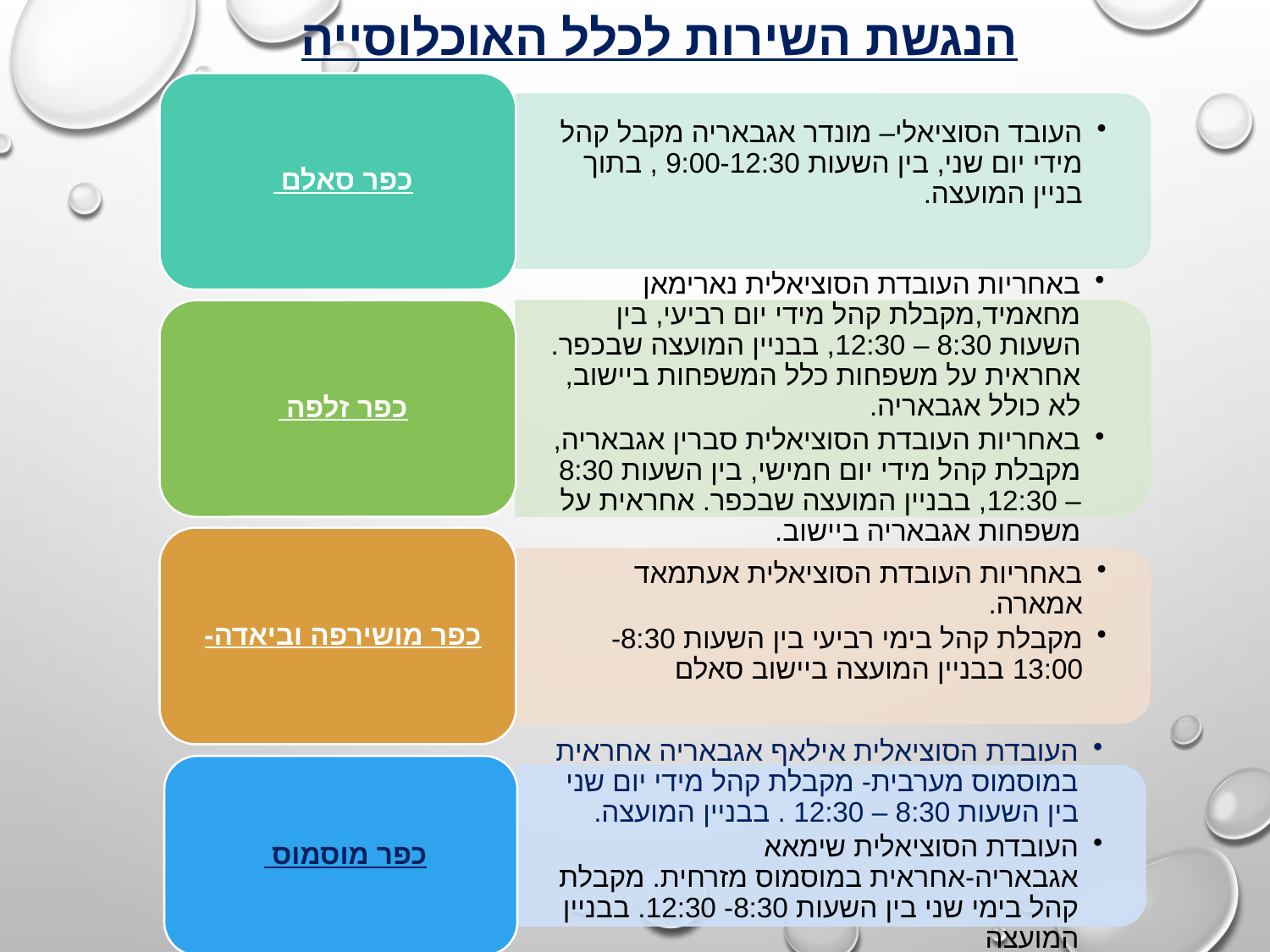

הנגשת השירות לכלל האוכלוסייה
העובד הסוציאלי– מונדר אגבאריה מקבל קהל מידי יום שני, בין השעות 9:00-12:30 , בתוך בניין המועצה.

כפר סאלם
באחריות העובדת הסוציאלית נארימאן מחאמיד,מקבלת קהל מידי יום רביעי, בין השעות 8:30 – 12:30, בבניין המועצה שבכפר. אחראית על משפחות כלל המשפחות ביישוב, לא כולל אגבאריה.
באחריות העובדת הסוציאלית סברין אגבאריה,מקבלת קהל מידי יום חמישי, בין השעות 8:30 – 12:30, בבניין המועצה שבכפר. אחראית על משפחות אגבאריה ביישוב.
כפר זלפה
באחריות העובדת הסוציאלית אעתמאד אמארה.
מקבלת קהל בימי רביעי בין השעות 8:30- 13:00 בבניין המועצה ביישוב סאלם

כפר מושירפה וביאדה-
העובדת הסוציאלית אילאף אגבאריה אחראית במוסמוס מערבית- מקבלת קהל מידי יום שני בין השעות 8:30 – 12:30 . בבניין המועצה.
העובדת הסוציאלית שימאא אגבאריה-אחראית במוסמוס מזרחית. מקבלת קהל בימי שני בין השעות 8:30- 12:30. בבניין המועצה
כפר מוסמוס